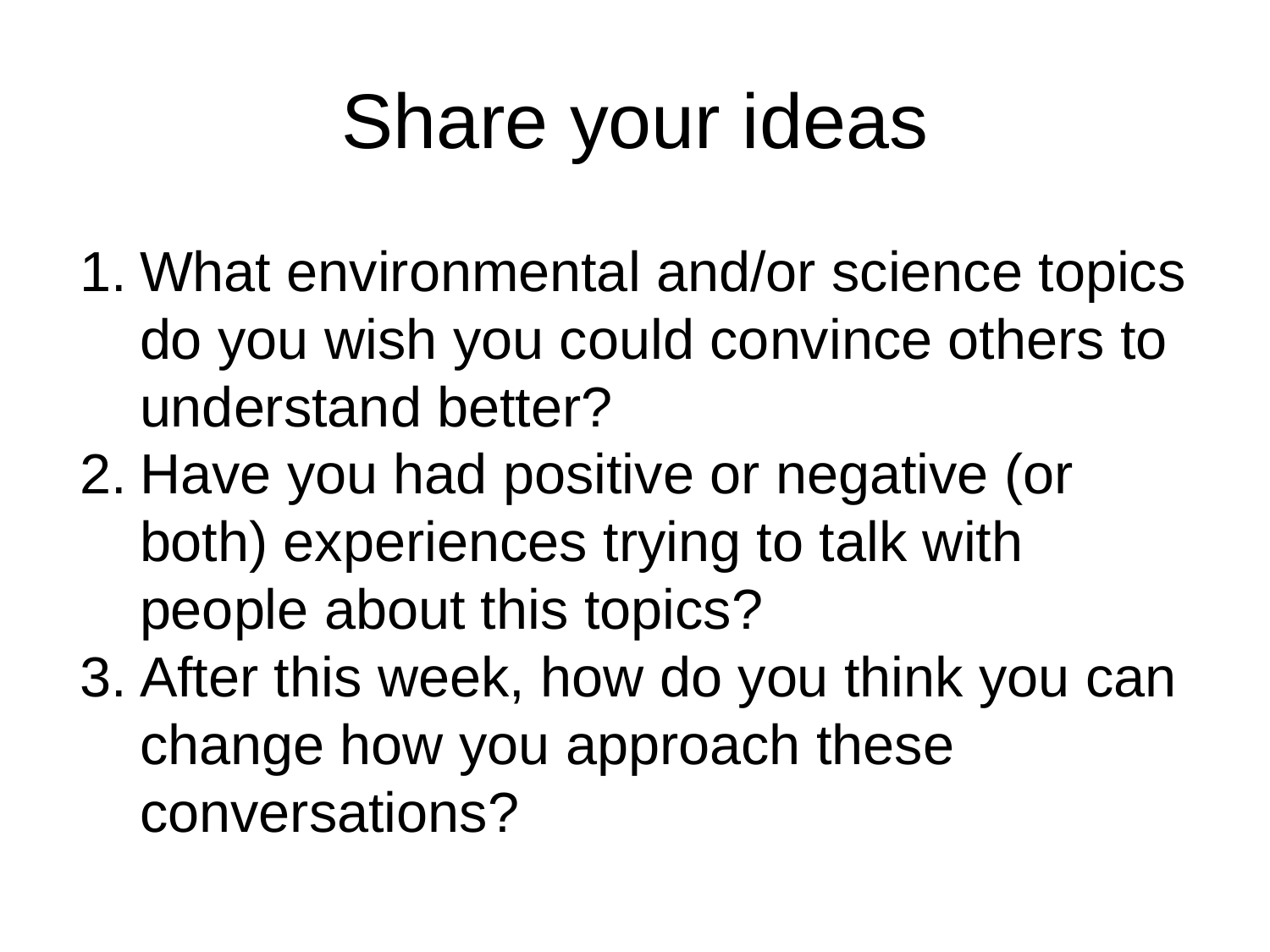

# Share your ideas
What environmental and/or science topics do you wish you could convince others to understand better?
Have you had positive or negative (or both) experiences trying to talk with people about this topics?
After this week, how do you think you can change how you approach these conversations?